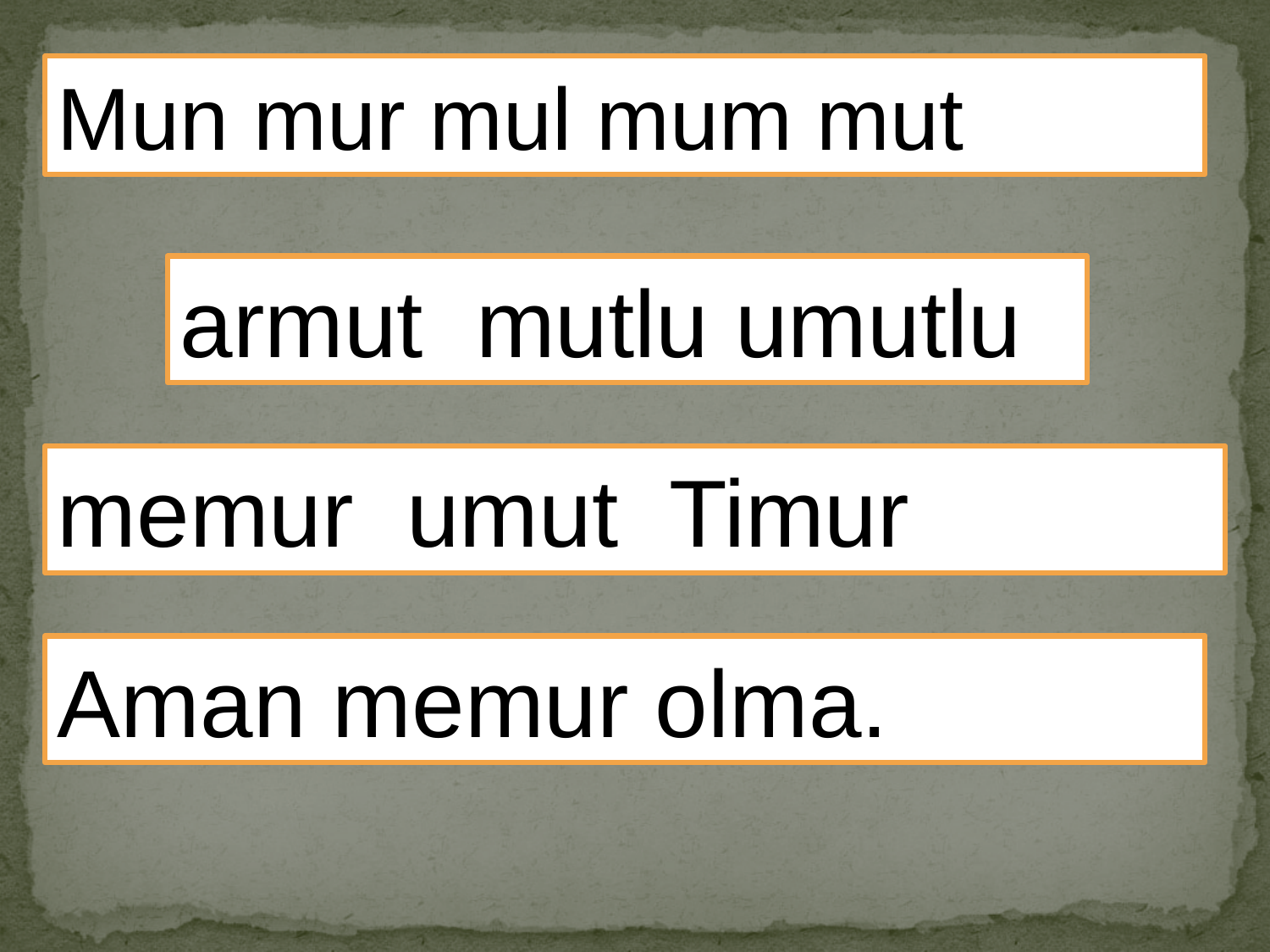

Mun mur mul mum mut
armut  mutlu umutlu
memur  umut  Timur
Aman memur olma.